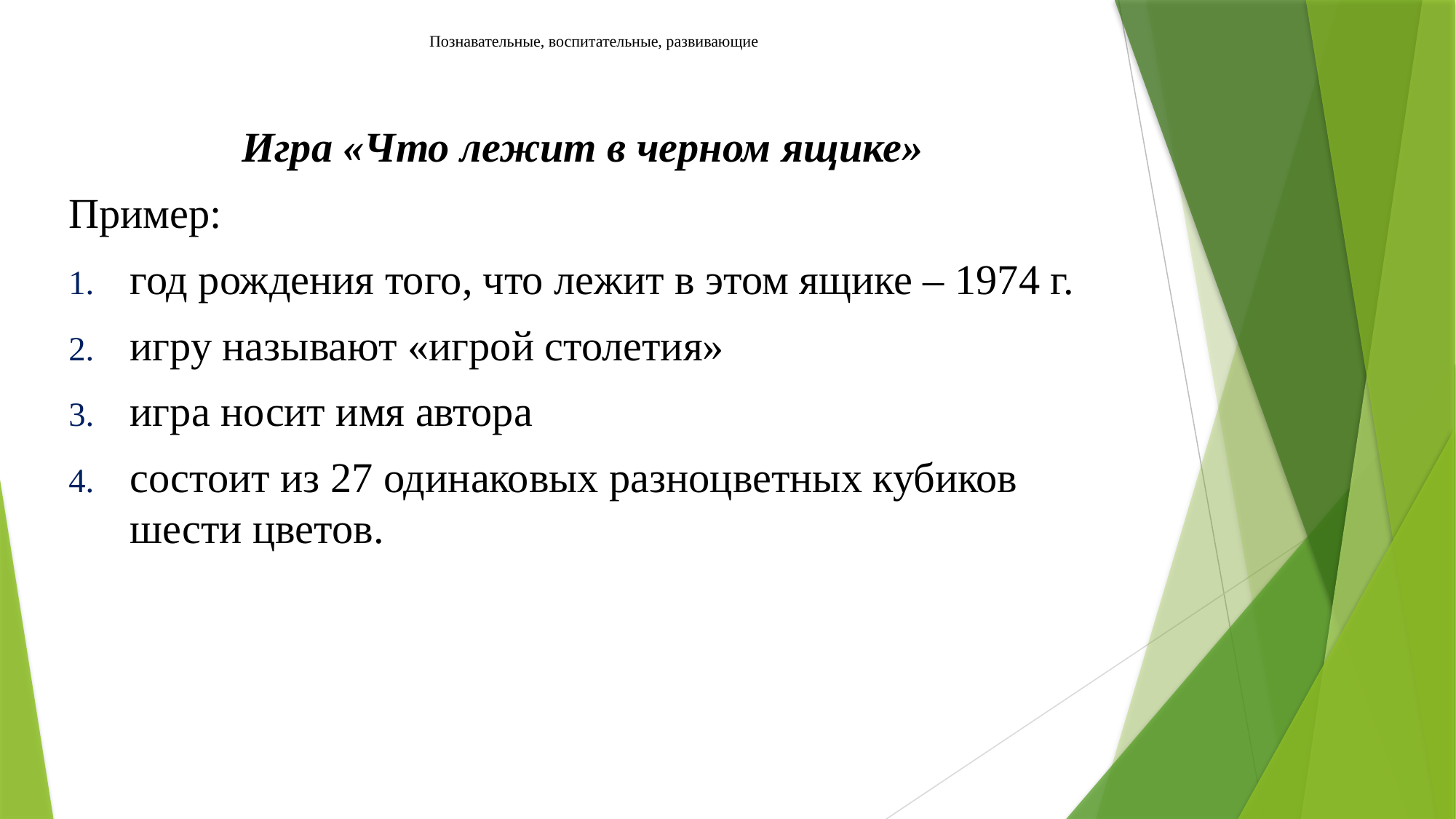

# Познавательные, воспитательные, развивающие
Игра «Что лежит в черном ящике»
Пример:
год рождения того, что лежит в этом ящике – 1974 г.
игру называют «игрой столетия»
игра носит имя автора
состоит из 27 одинаковых разноцветных кубиков шести цветов.